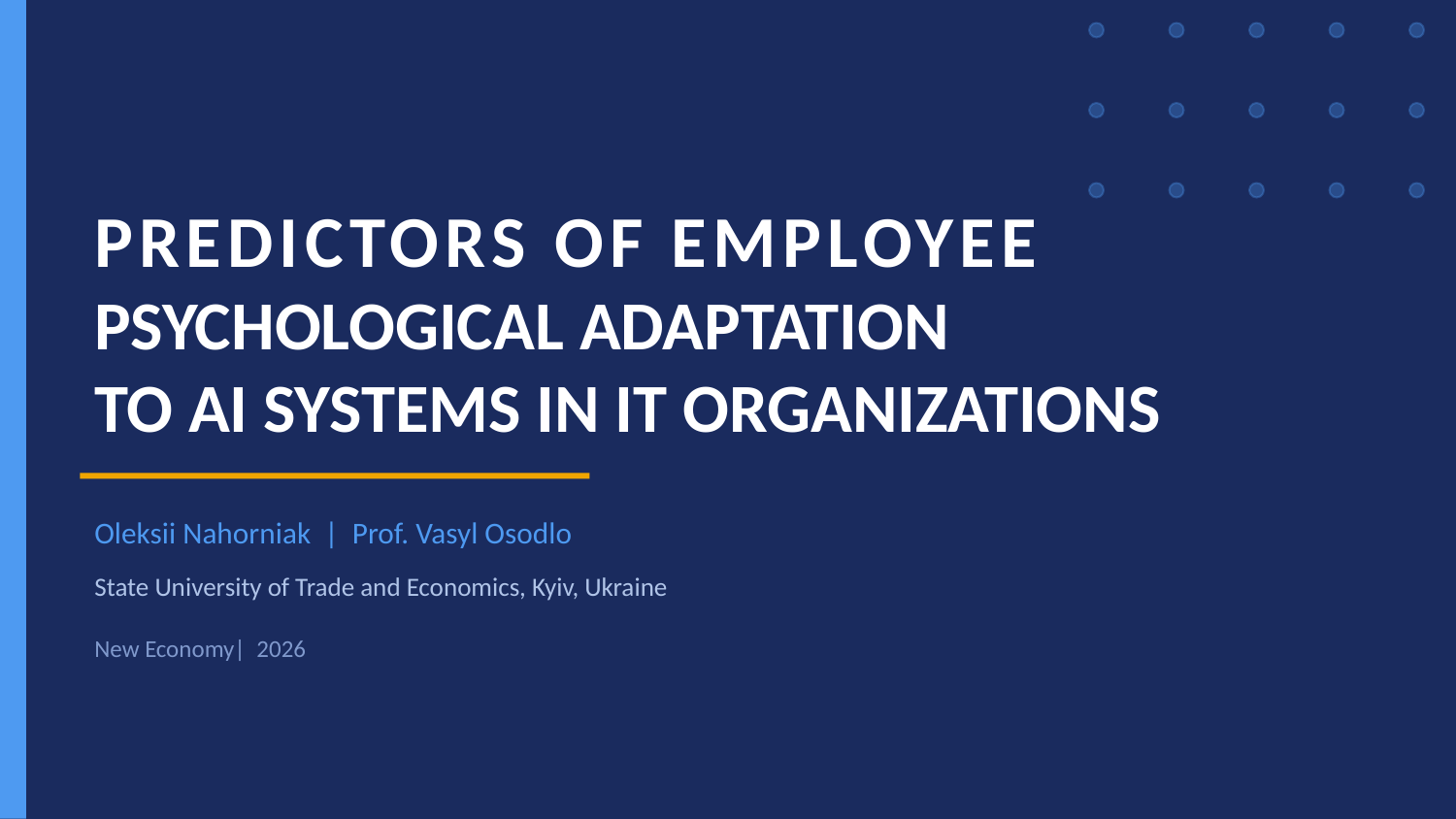

PREDICTORS OF EMPLOYEE
PSYCHOLOGICAL ADAPTATION
TO AI SYSTEMS IN IT ORGANIZATIONS

Oleksii Nahorniak  |  Prof. Vasyl Osodlo
State University of Trade and Economics, Kyiv, Ukraine
New Economy|  2026